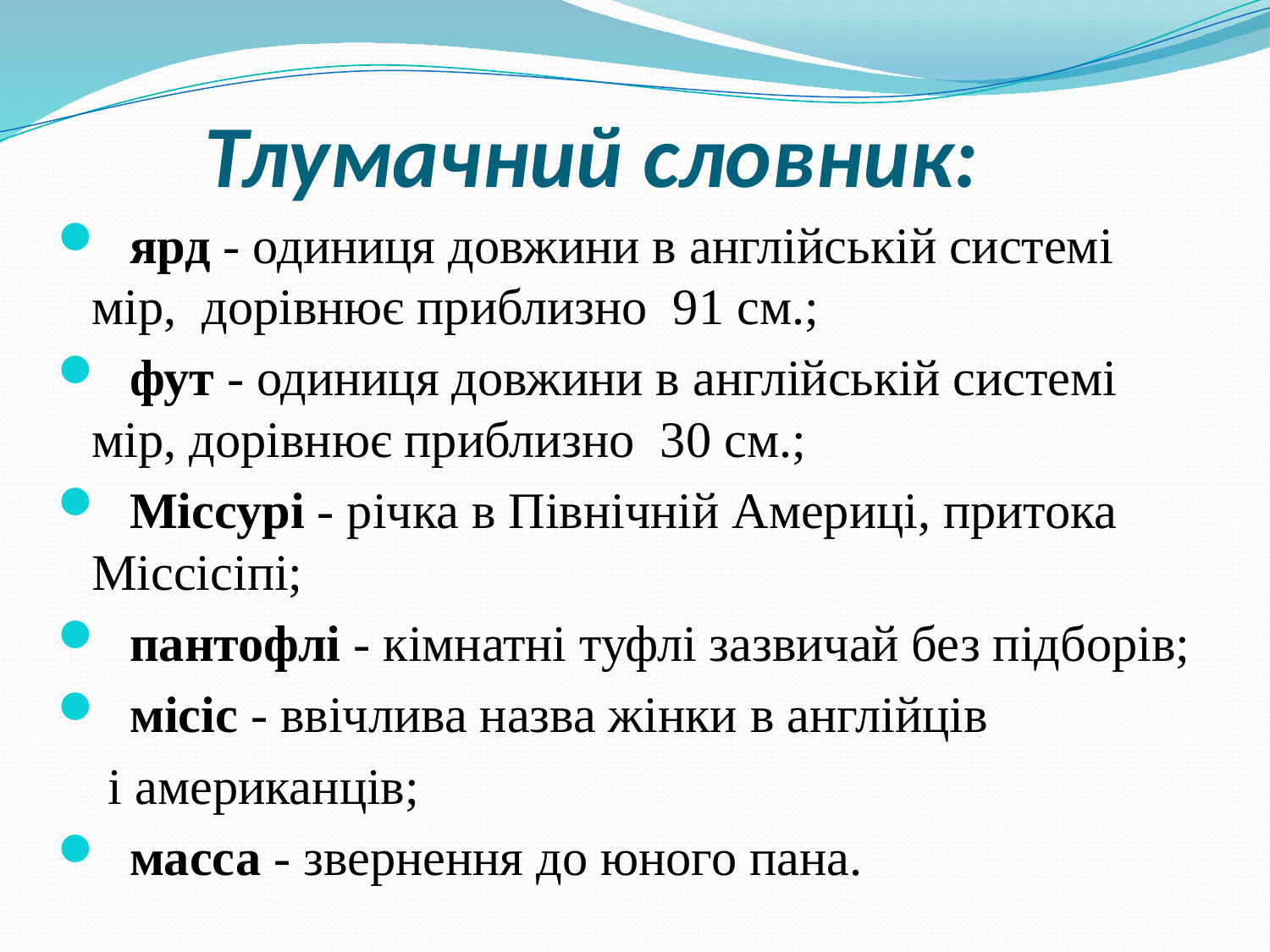

# Тлумачний словник:
   ярд - одиниця довжини в англійській системі мір,  дорівнює приблизно  91 см.;
   фут - одиниця довжини в англійській системі мір, дорівнює приблизно  30 см.;
   Міссурі - річка в Північній Америці, притока Міссісіпі;
   пантофлі - кімнатні туфлі зазвичай без підборів;
   місіс - ввічлива назва жінки в англійців
    і американців;
   масса - звернення до юного пана.